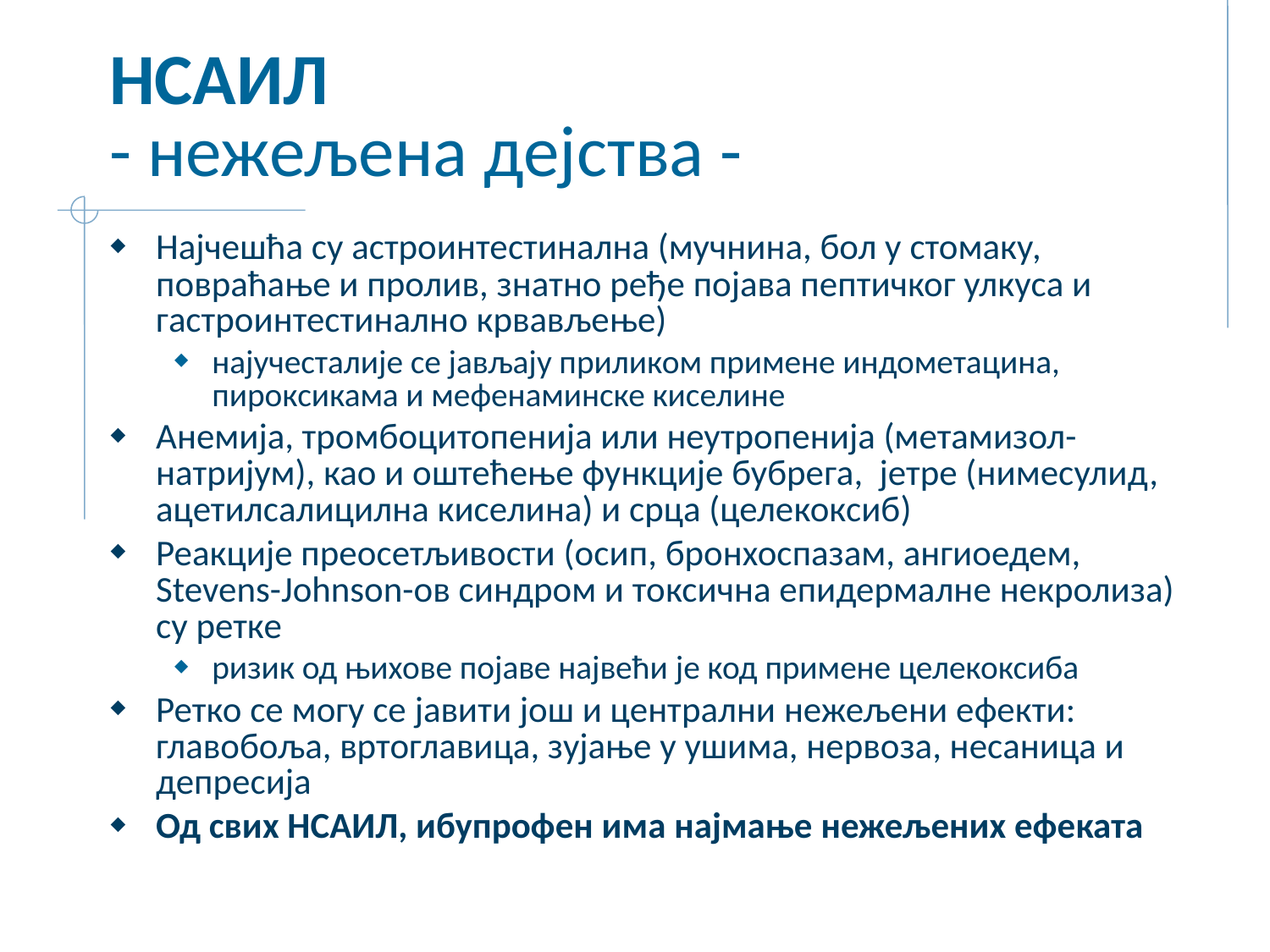

# НСАИЛ - нежељена дејства -
Најчешћа су астроинтестинална (мучнина, бол у стомаку, повраћање и пролив, знатно ређе појава пептичког улкуса и гастроинтестинално крвављење)
најучесталије се јављају приликом примене индометацина, пироксикама и мефенаминске киселине
Анемија, тромбоцитопенија или неутропенија (метамизол-натријум), као и оштећење функције бубрега,  јетре (нимесулид, ацетилсалицилна киселина) и срца (целекоксиб)
Реакције преосетљивости (осип, бронхоспазам, ангиоедем, Stevens-Johnson-ов синдром и токсична епидермалне некролиза) су ретке
ризик од њихове појаве највећи је код примене целекоксиба
Ретко се могу се јавити још и централни нежељени ефекти: главобоља, вртоглавица, зујање у ушима, нервоза, несаница и депресија
Од свих НСАИЛ, ибупрофен има најмање нежељених ефеката